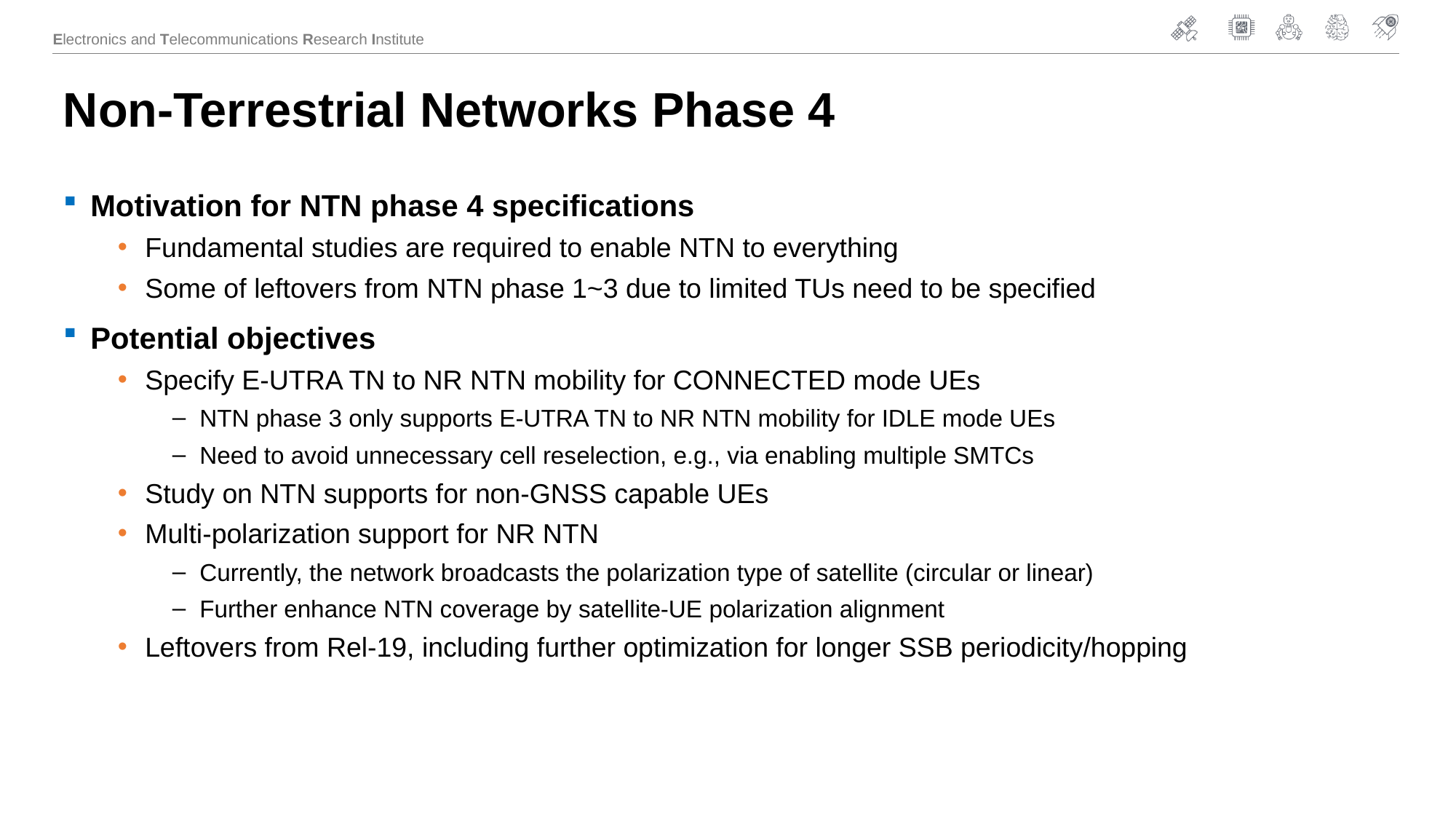

# Non-Terrestrial Networks Phase 4
Motivation for NTN phase 4 specifications
Fundamental studies are required to enable NTN to everything
Some of leftovers from NTN phase 1~3 due to limited TUs need to be specified
Potential objectives
Specify E-UTRA TN to NR NTN mobility for CONNECTED mode UEs
NTN phase 3 only supports E-UTRA TN to NR NTN mobility for IDLE mode UEs
Need to avoid unnecessary cell reselection, e.g., via enabling multiple SMTCs
Study on NTN supports for non-GNSS capable UEs
Multi-polarization support for NR NTN
Currently, the network broadcasts the polarization type of satellite (circular or linear)
Further enhance NTN coverage by satellite-UE polarization alignment
Leftovers from Rel-19, including further optimization for longer SSB periodicity/hopping